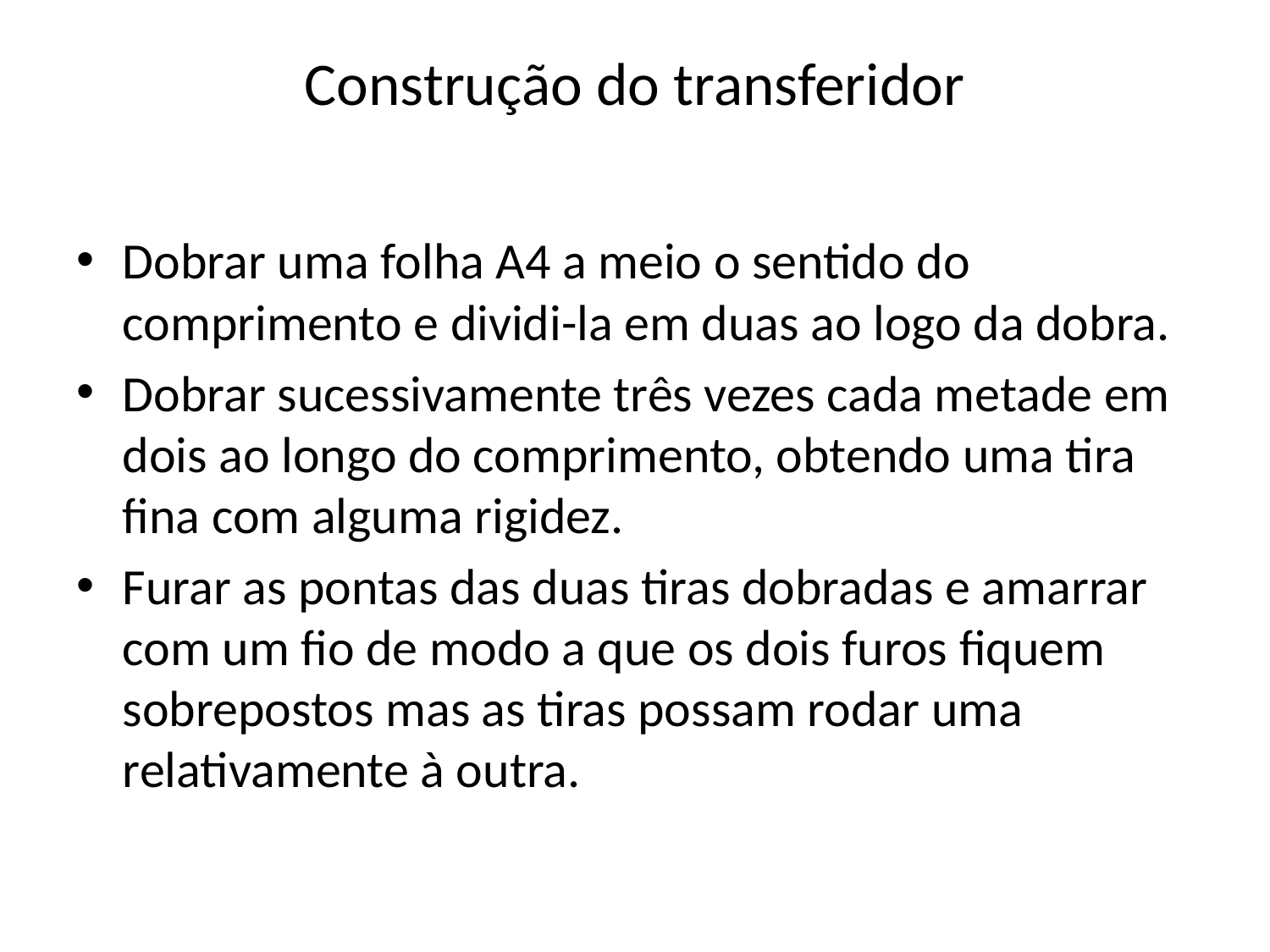

# Construção do transferidor
Dobrar uma folha A4 a meio o sentido do comprimento e dividi-la em duas ao logo da dobra.
Dobrar sucessivamente três vezes cada metade em dois ao longo do comprimento, obtendo uma tira fina com alguma rigidez.
Furar as pontas das duas tiras dobradas e amarrar com um fio de modo a que os dois furos fiquem sobrepostos mas as tiras possam rodar uma relativamente à outra.